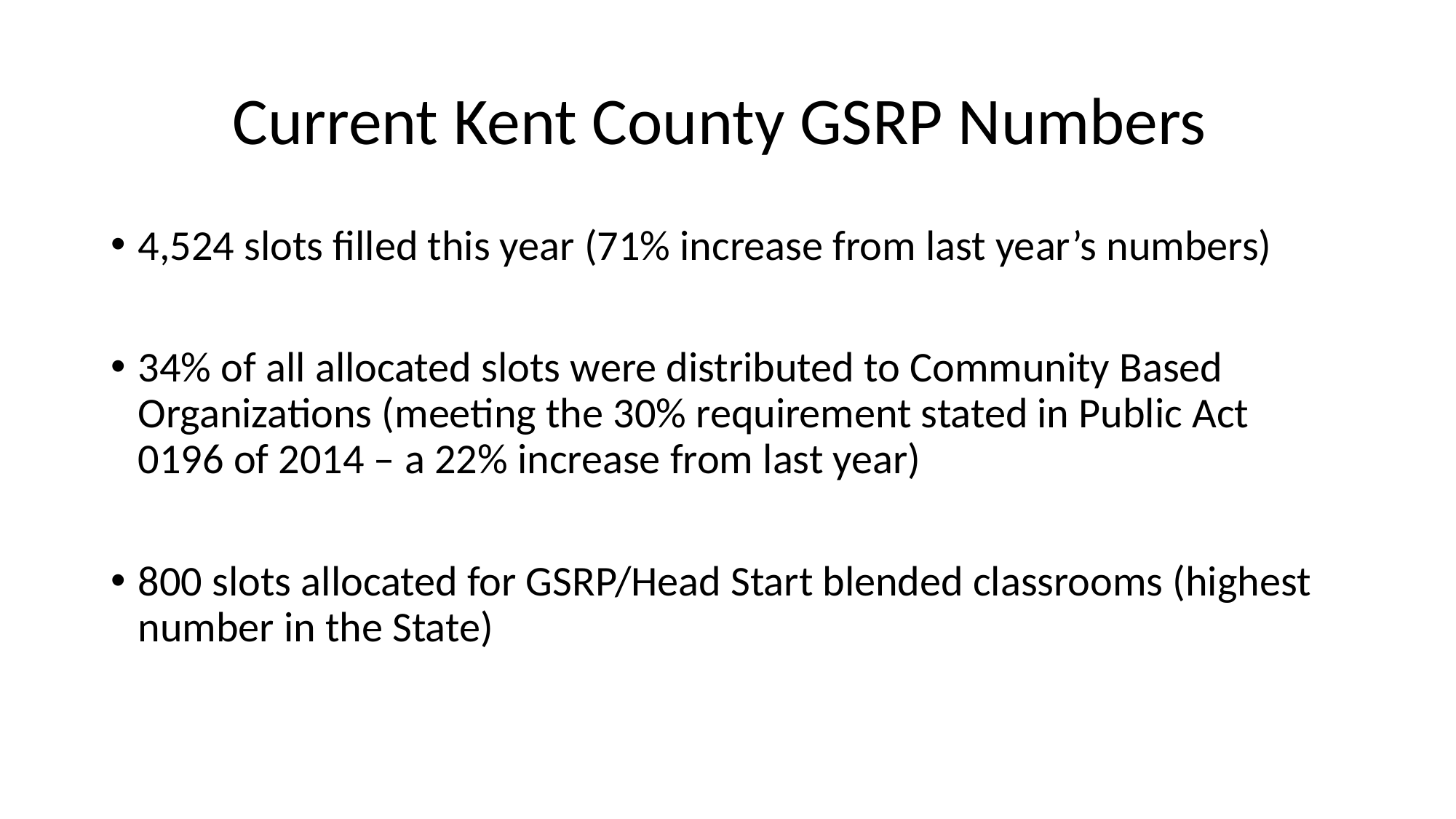

# Current Kent County GSRP Numbers
4,524 slots filled this year (71% increase from last year’s numbers)

34% of all allocated slots were distributed to Community Based Organizations (meeting the 30% requirement stated in Public Act 0196 of 2014 – a 22% increase from last year)

800 slots allocated for GSRP/Head Start blended classrooms (highest number in the State)